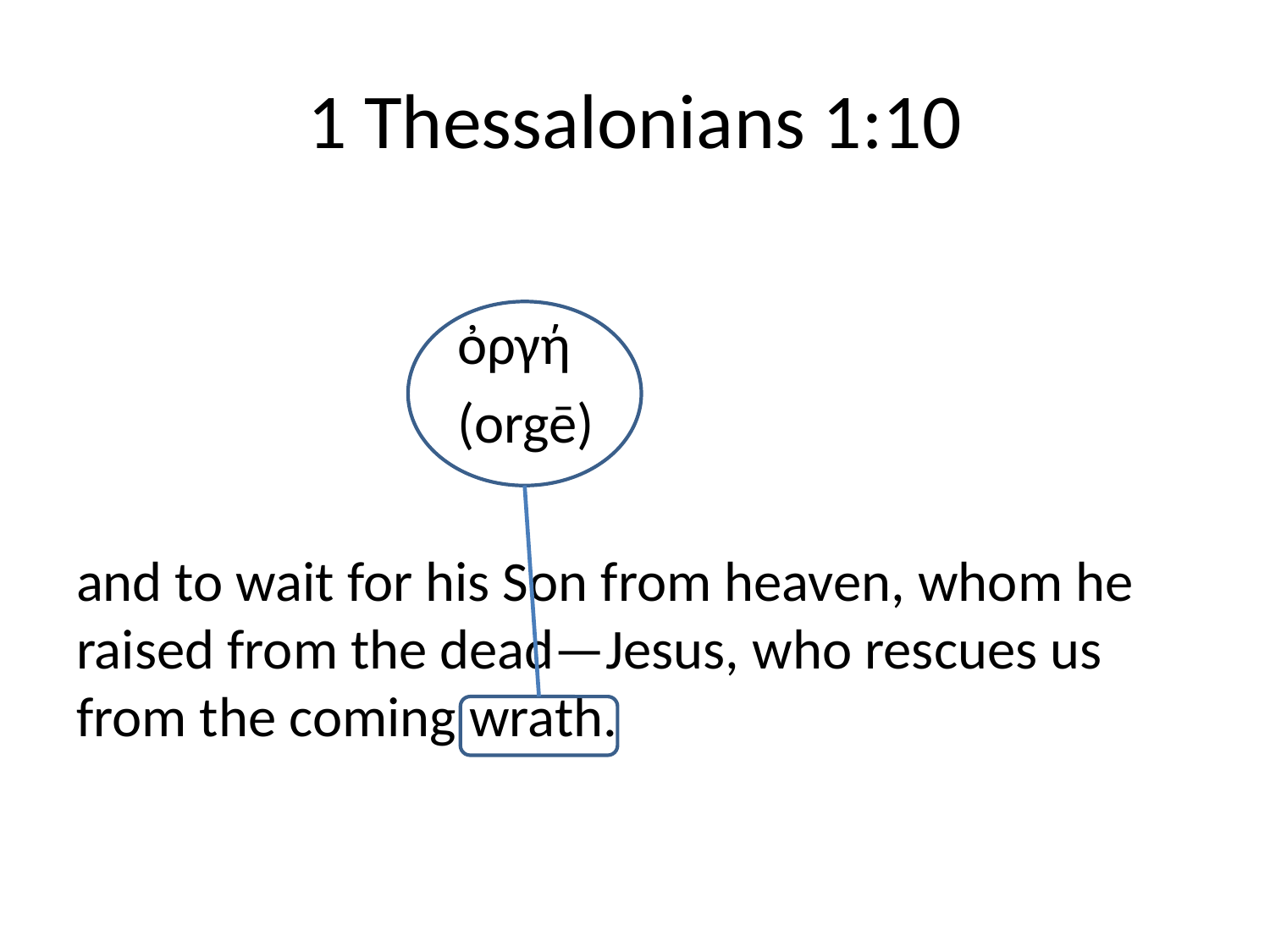

# 1 Thessalonians 1:10

			ὀργή
			(orgē)

and to wait for his Son from heaven, whom he raised from the dead—Jesus, who rescues us from the coming wrath.